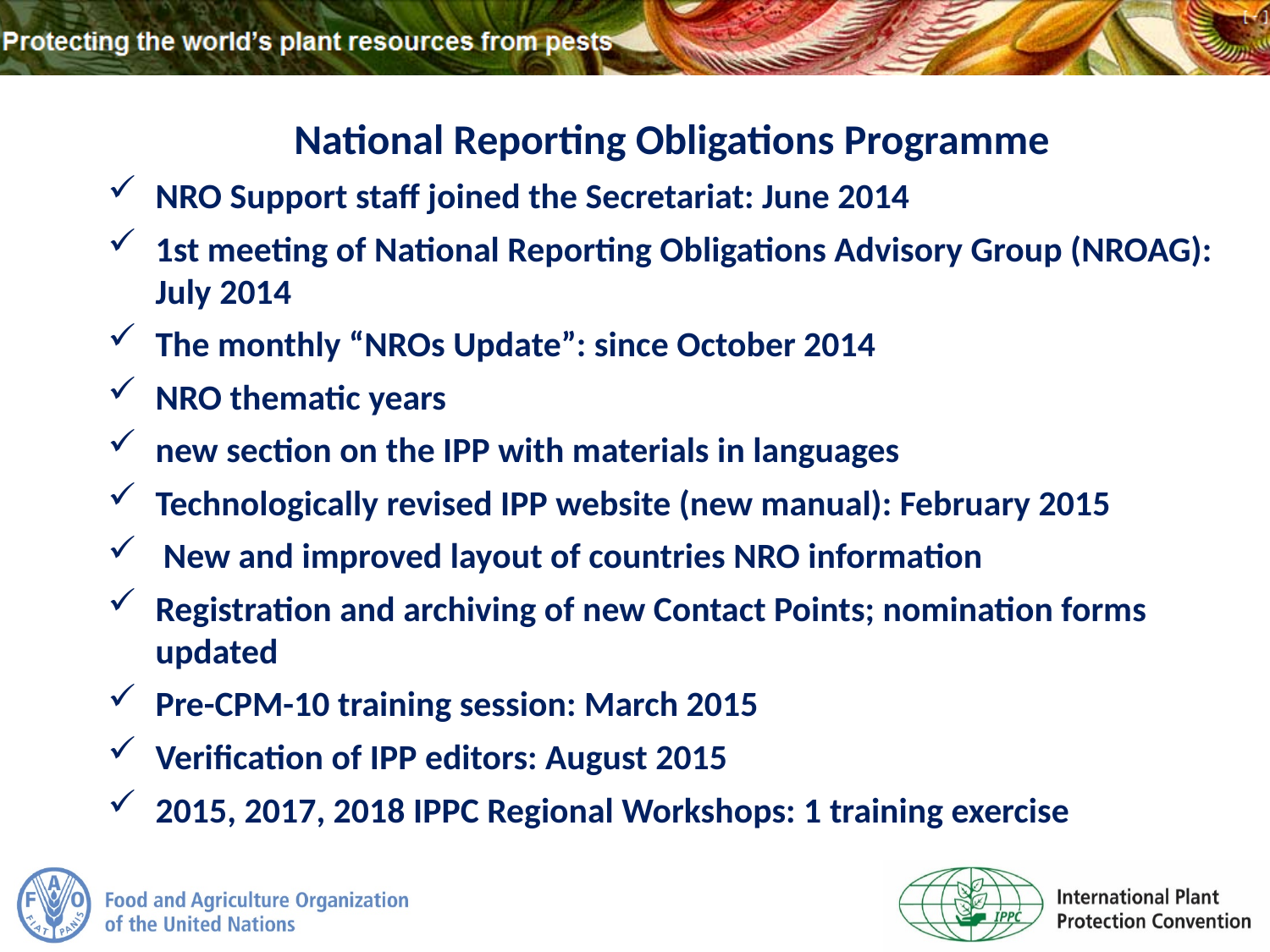

National Reporting Obligations Programme
NRO Support staff joined the Secretariat: June 2014
1st meeting of National Reporting Obligations Advisory Group (NROAG): July 2014
The monthly “NROs Update”: since October 2014
NRO thematic years
new section on the IPP with materials in languages
Technologically revised IPP website (new manual): February 2015
 New and improved layout of countries NRO information
Registration and archiving of new Contact Points; nomination forms updated
Pre-CPM-10 training session: March 2015
Verification of IPP editors: August 2015
2015, 2017, 2018 IPPC Regional Workshops: 1 training exercise